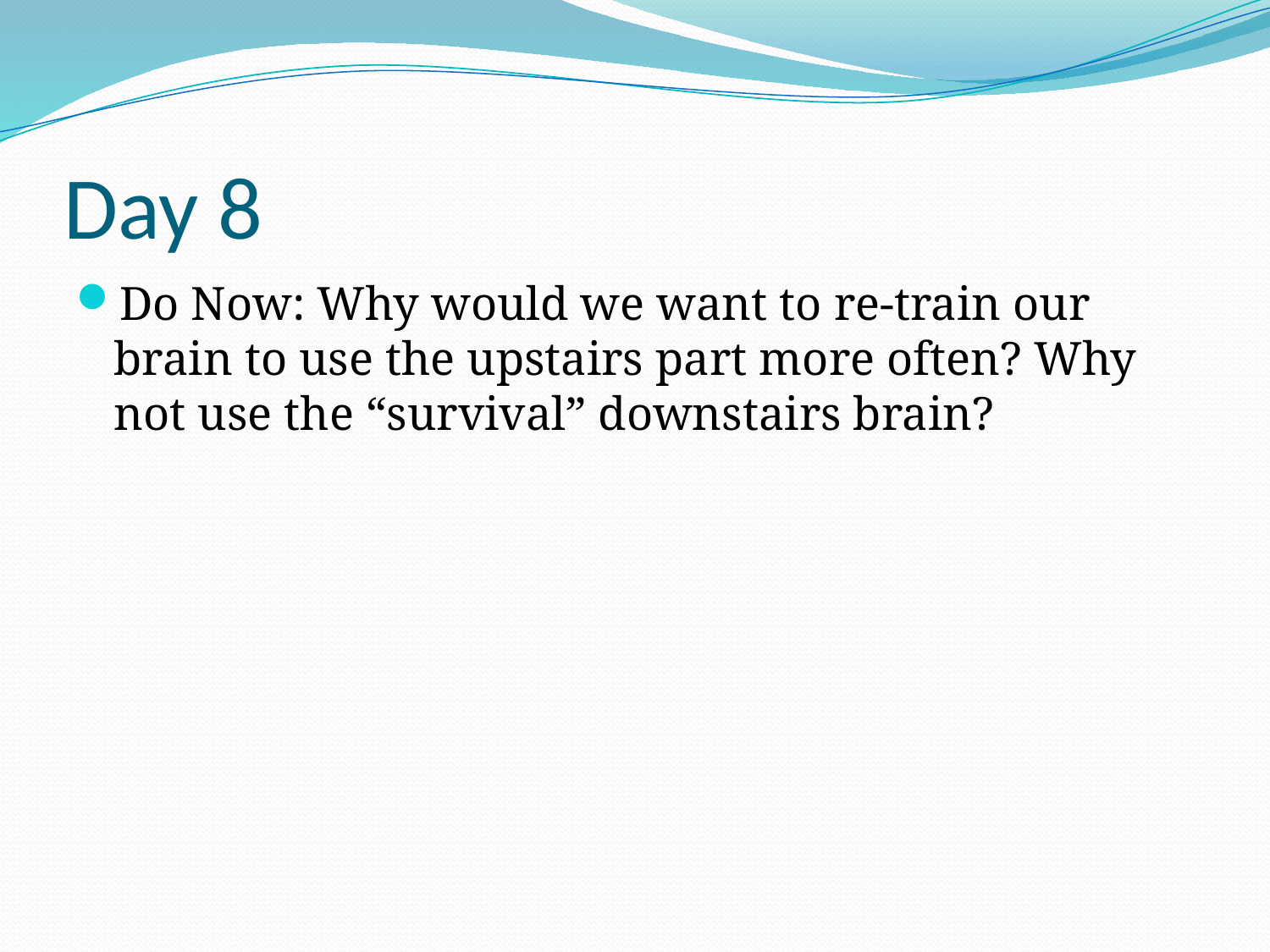

# Day 8
Do Now: Why would we want to re-train our brain to use the upstairs part more often? Why not use the “survival” downstairs brain?